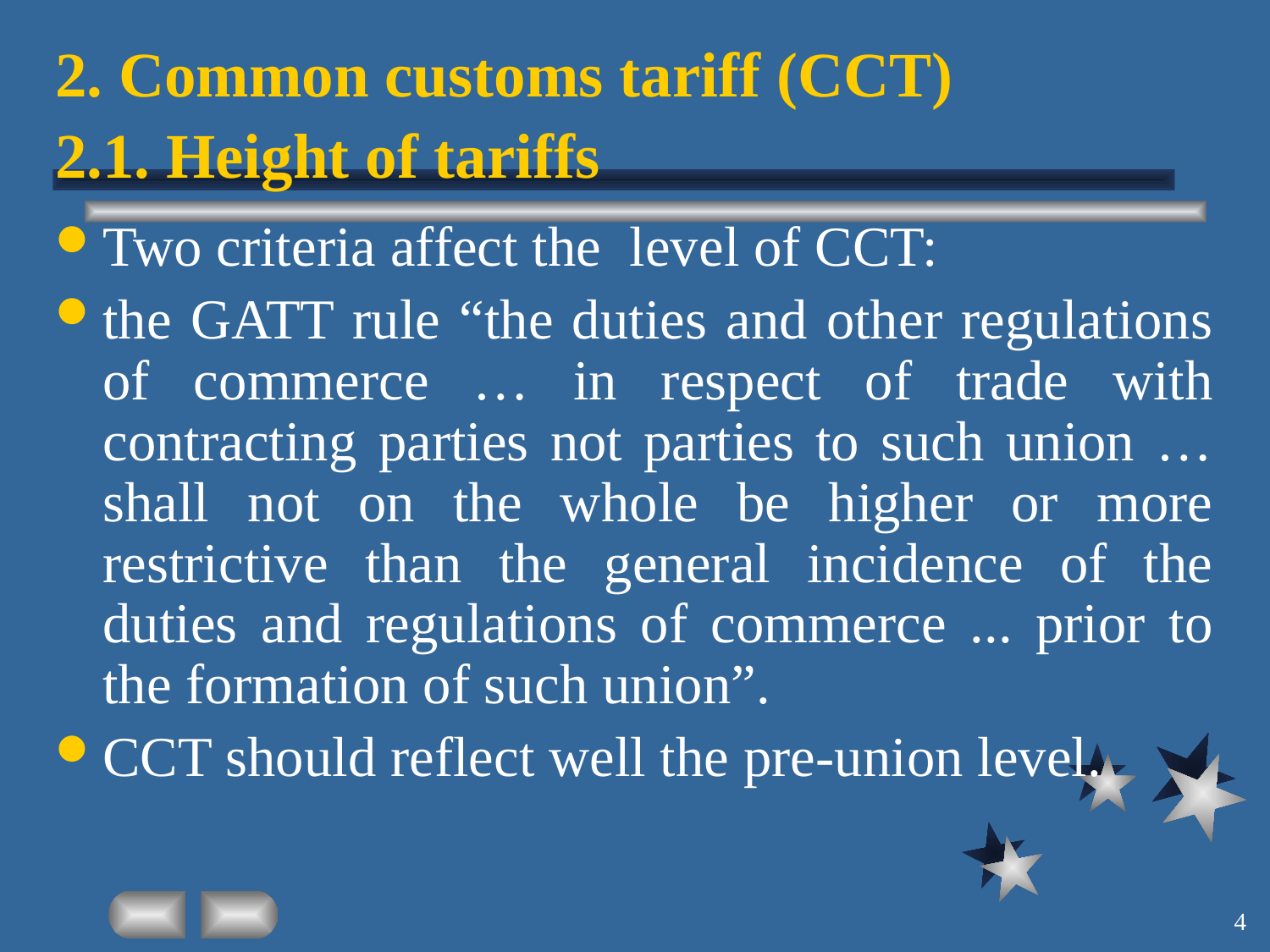

# 2. Common customs tariff (CCT) 2.1. Height of tariffs
Two criteria affect the  level of CCT:
the GATT rule “the duties and other regulations of commerce … in respect of trade with contracting parties not parties to such union … shall not on the whole be higher or more restrictive than the general incidence of the duties and regulations of commerce ... prior to the formation of such union”.
CCT should reflect well the pre-union level.
4